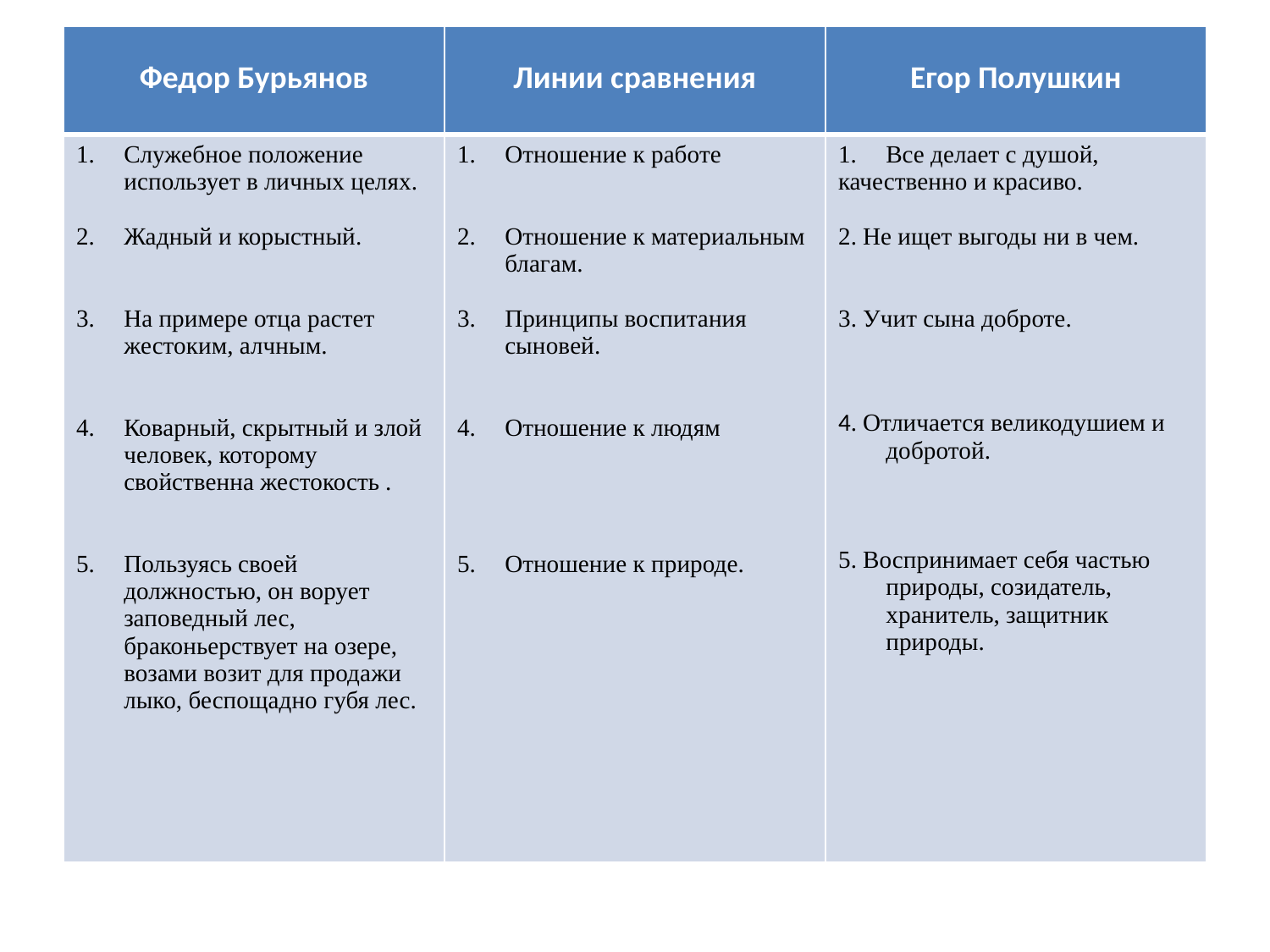

| Федор Бурьянов | Линии сравнения | Егор Полушкин |
| --- | --- | --- |
| Служебное положение использует в личных целях. Жадный и корыстный. На примере отца растет жестоким, алчным. Коварный, скрытный и злой человек, которому свойственна жестокость . Пользуясь своей должностью, он ворует заповедный лес, браконьерствует на озере, возами возит для продажи лыко, беспощадно губя лес. | Отношение к работе Отношение к материальным благам. Принципы воспитания сыновей. Отношение к людям Отношение к природе. | Все делает с душой, качественно и красиво. 2. Не ищет выгоды ни в чем. 3. Учит сына доброте. 4. Отличается великодушием и добротой. 5. Воспринимает себя частью природы, созидатель, хранитель, защитник природы. |
#